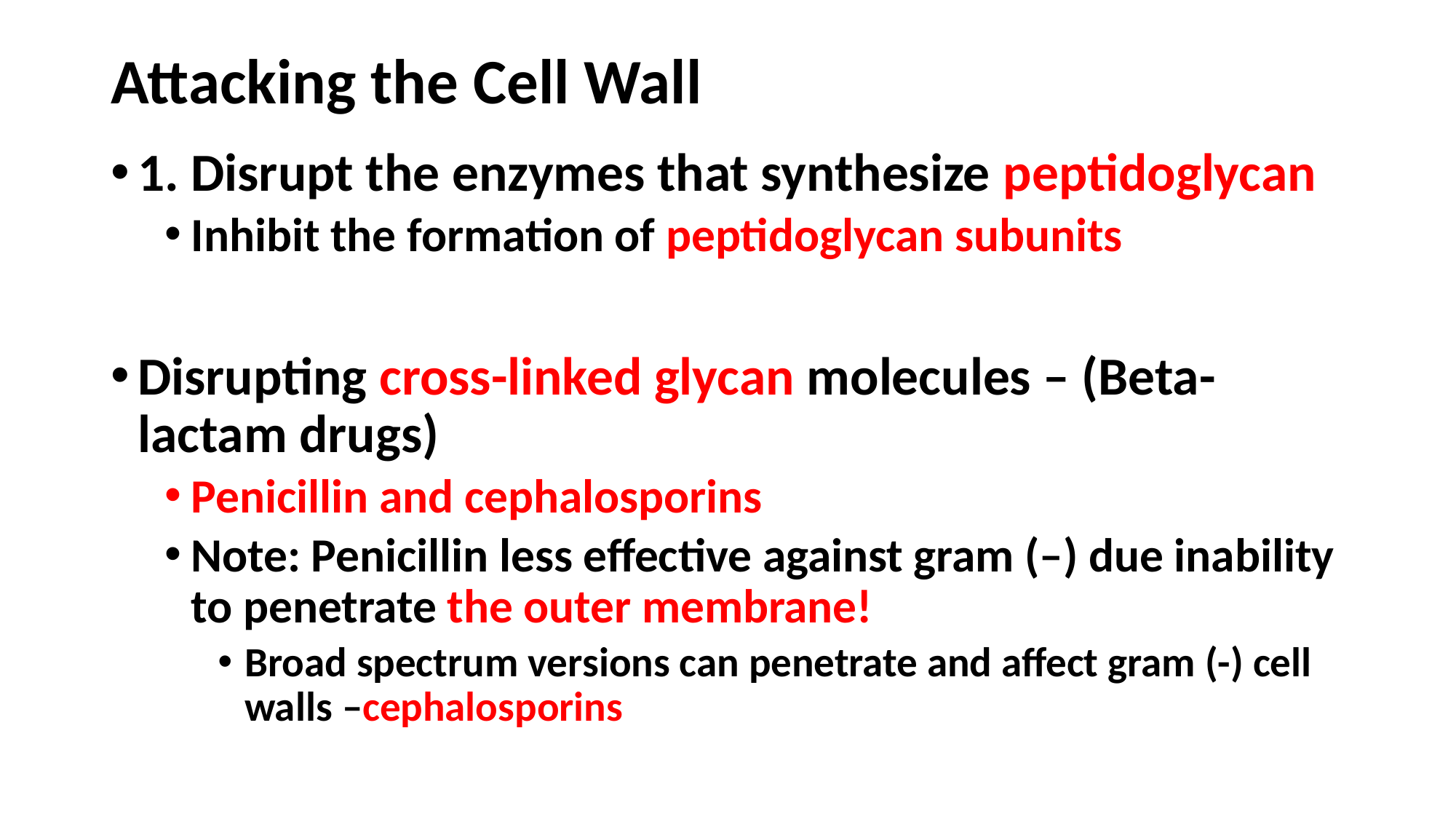

# Attacking the Cell Wall
1. Disrupt the enzymes that synthesize peptidoglycan
Inhibit the formation of peptidoglycan subunits

Disrupting cross-linked glycan molecules – (Beta-lactam drugs)
Penicillin and cephalosporins
Note: Penicillin less effective against gram (–) due inability to penetrate the outer membrane!
Broad spectrum versions can penetrate and affect gram (-) cell walls –cephalosporins